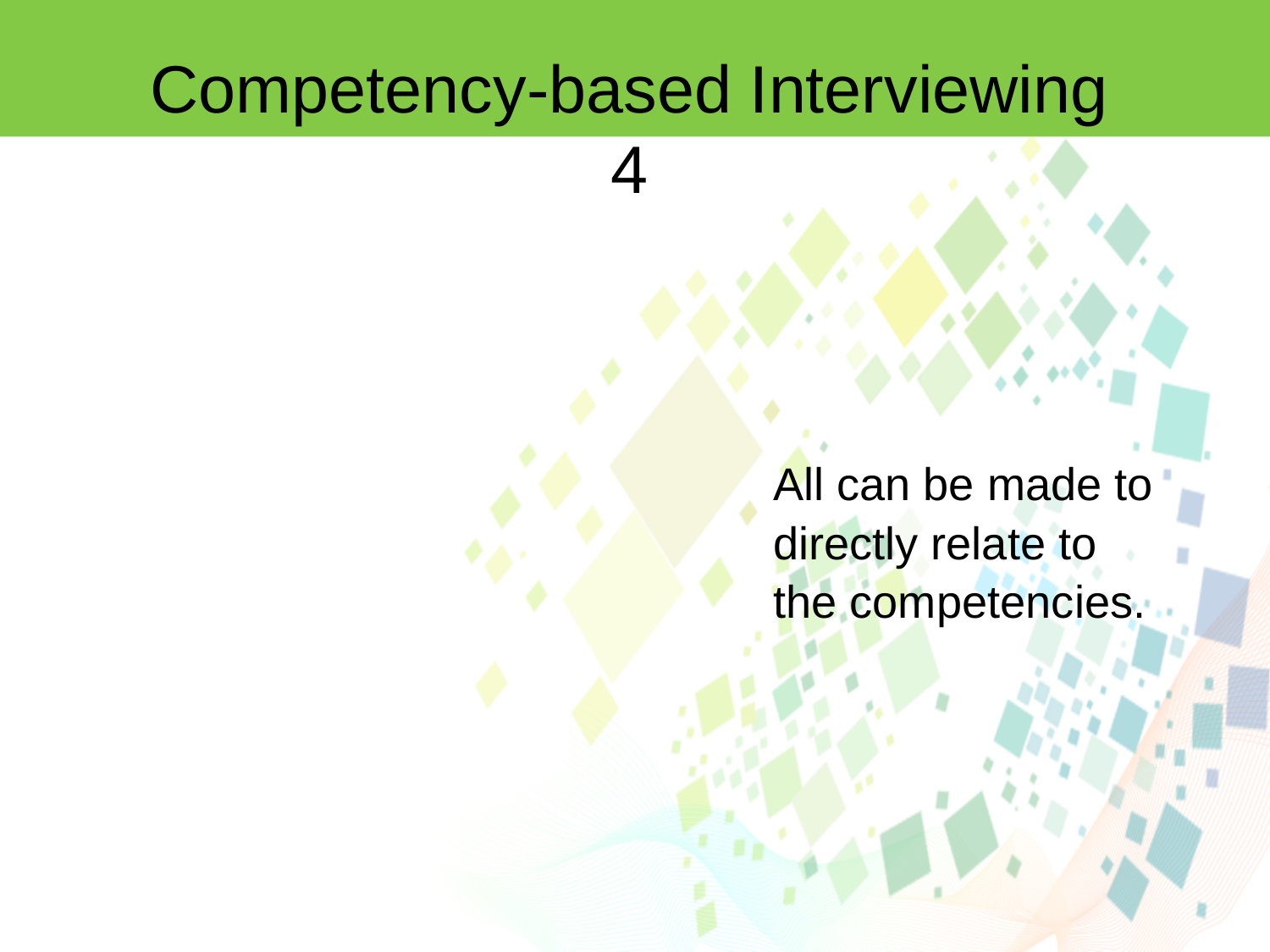

Competency-based Interviewing 4
All can be made to directly relate to the competencies.